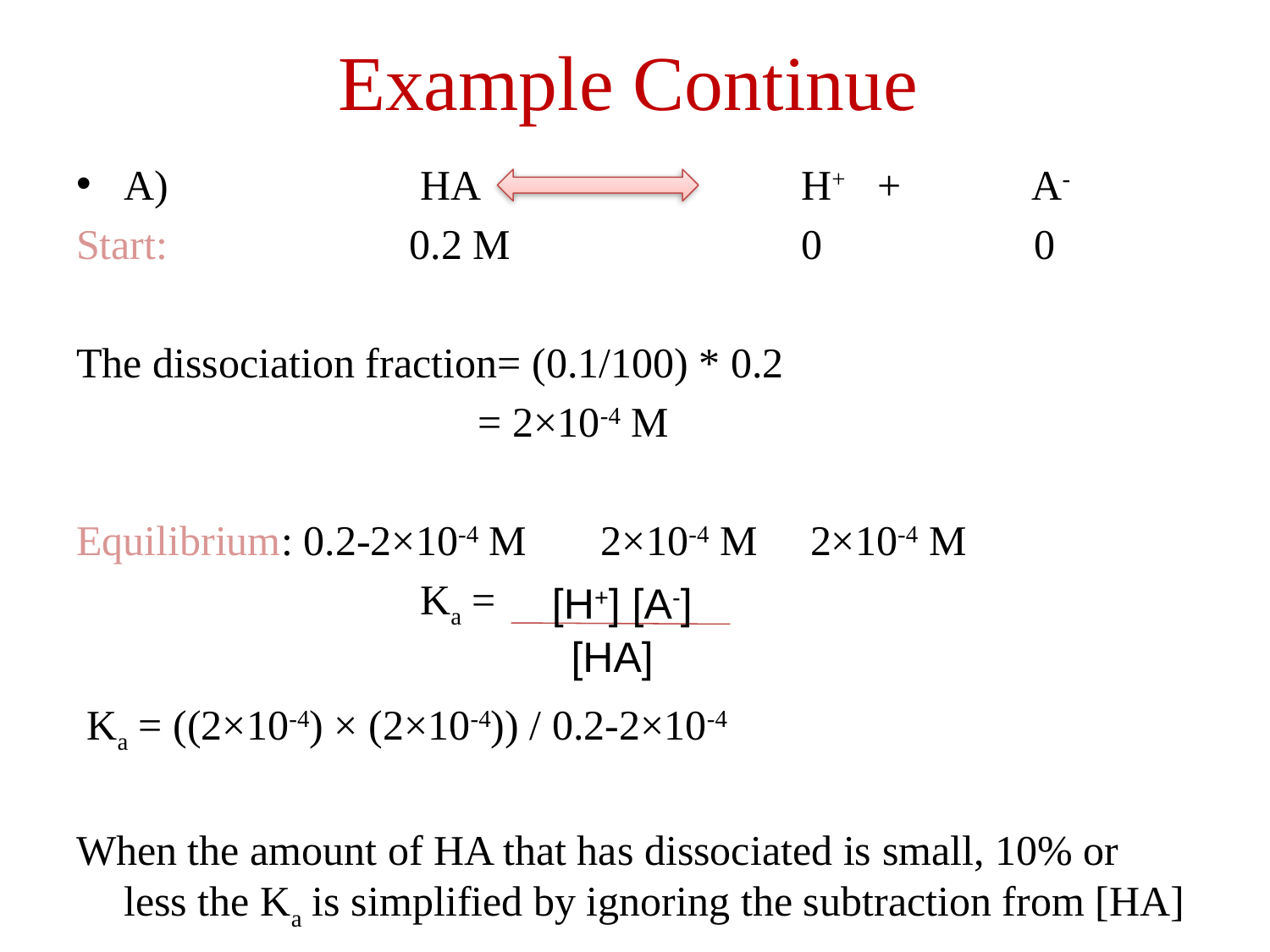

# Example Continue
A)		    HA  	               	    H+   +	  A-
Start:		   0.2 M		    0		  0

The dissociation fraction= (0.1/100) * 0.2
                                      = 2×10-4 M

Equilibrium: 0.2-2×10-4 M       2×10-4 M     2×10-4 M
			    Ka =

 Ka = ((2×10-4) × (2×10-4)) / 0.2-2×10-4

When the amount of HA that has dissociated is small, 10% or less the Ka is simplified by ignoring the subtraction from [HA]

[H+] [A-]
[HA]